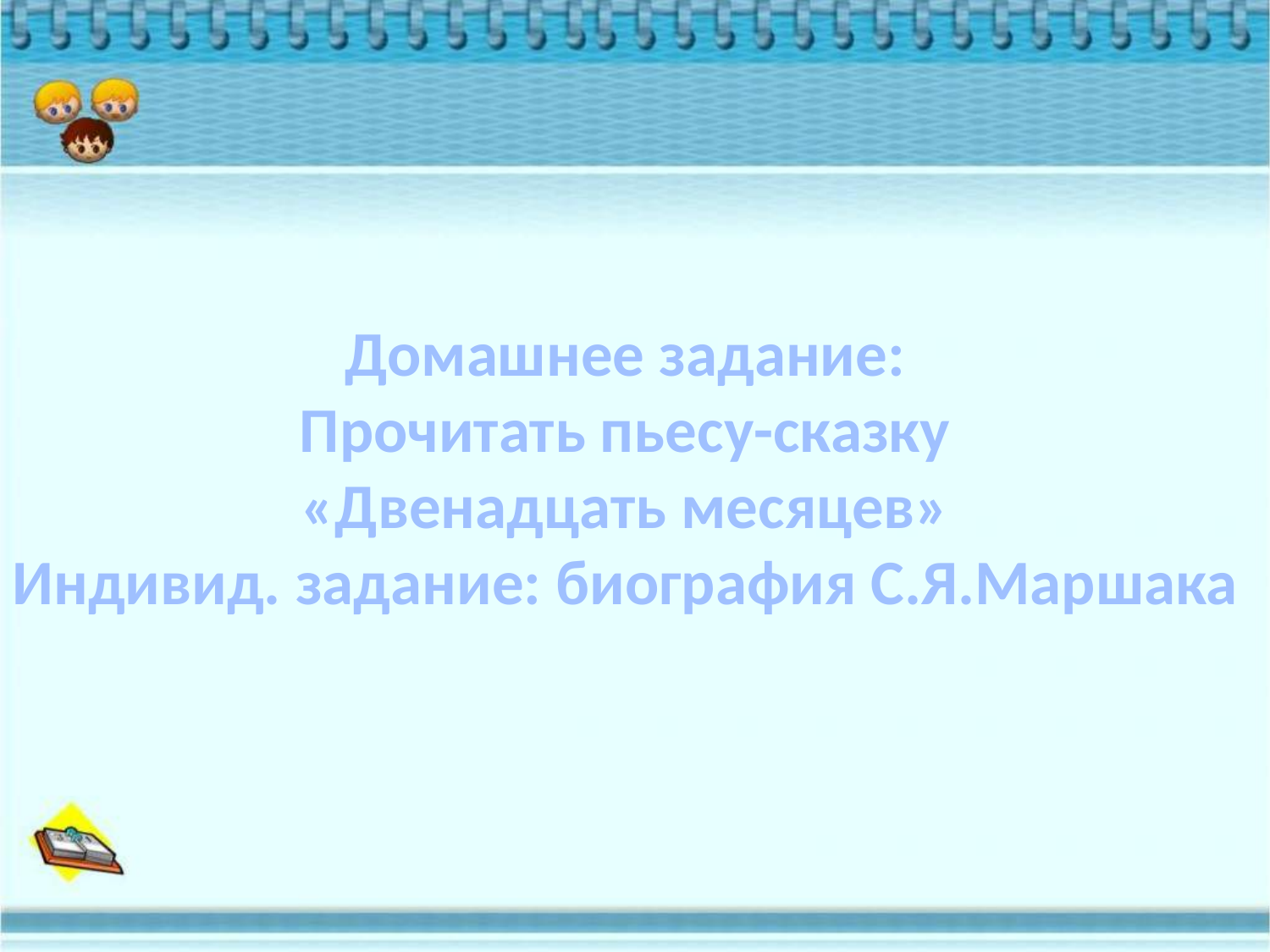

Домашнее задание:
Прочитать пьесу-сказку
«Двенадцать месяцев»
Индивид. задание: биография С.Я.Маршака